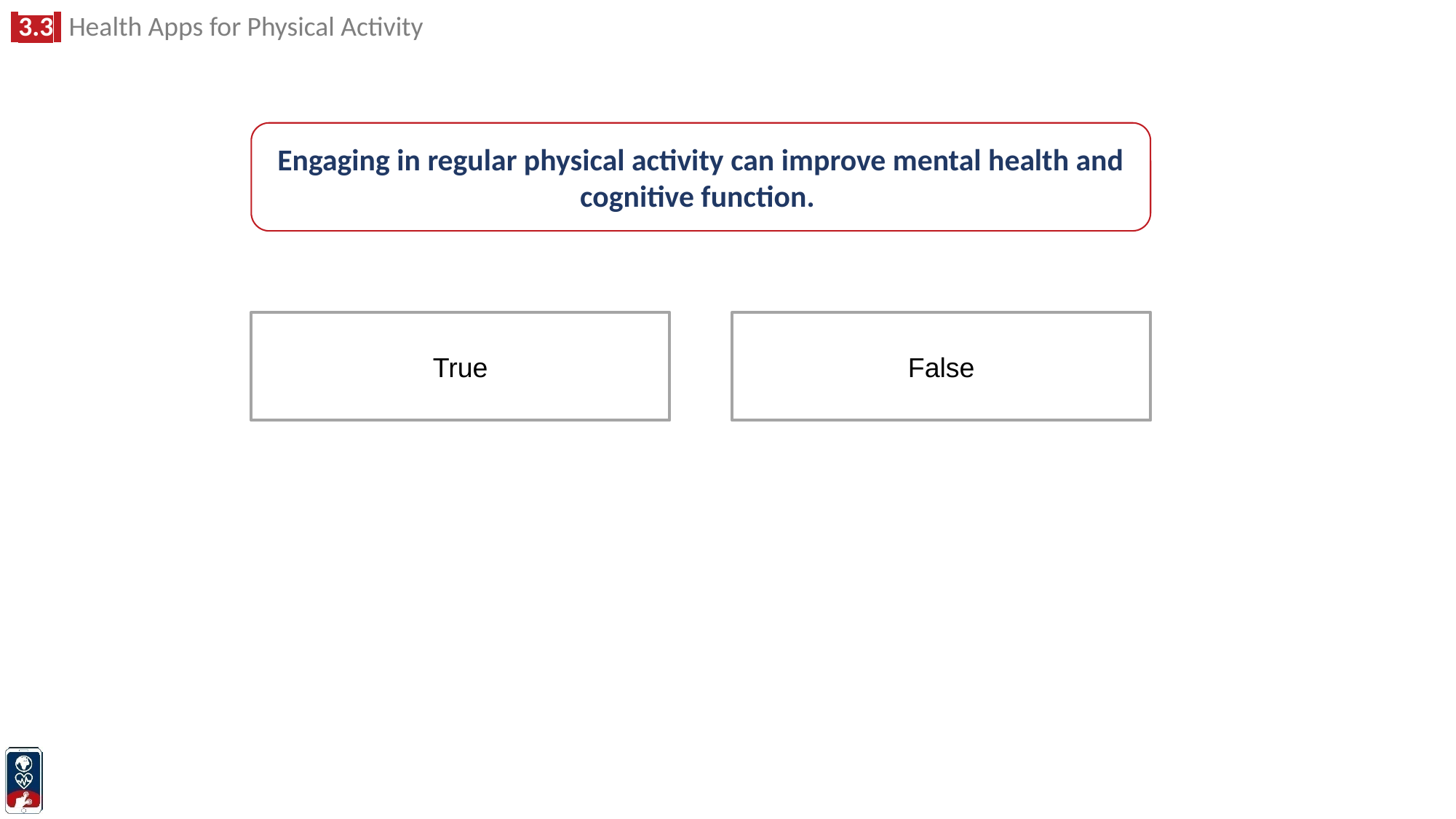

Engaging in regular physical activity can improve mental health and cognitive function.
True
False